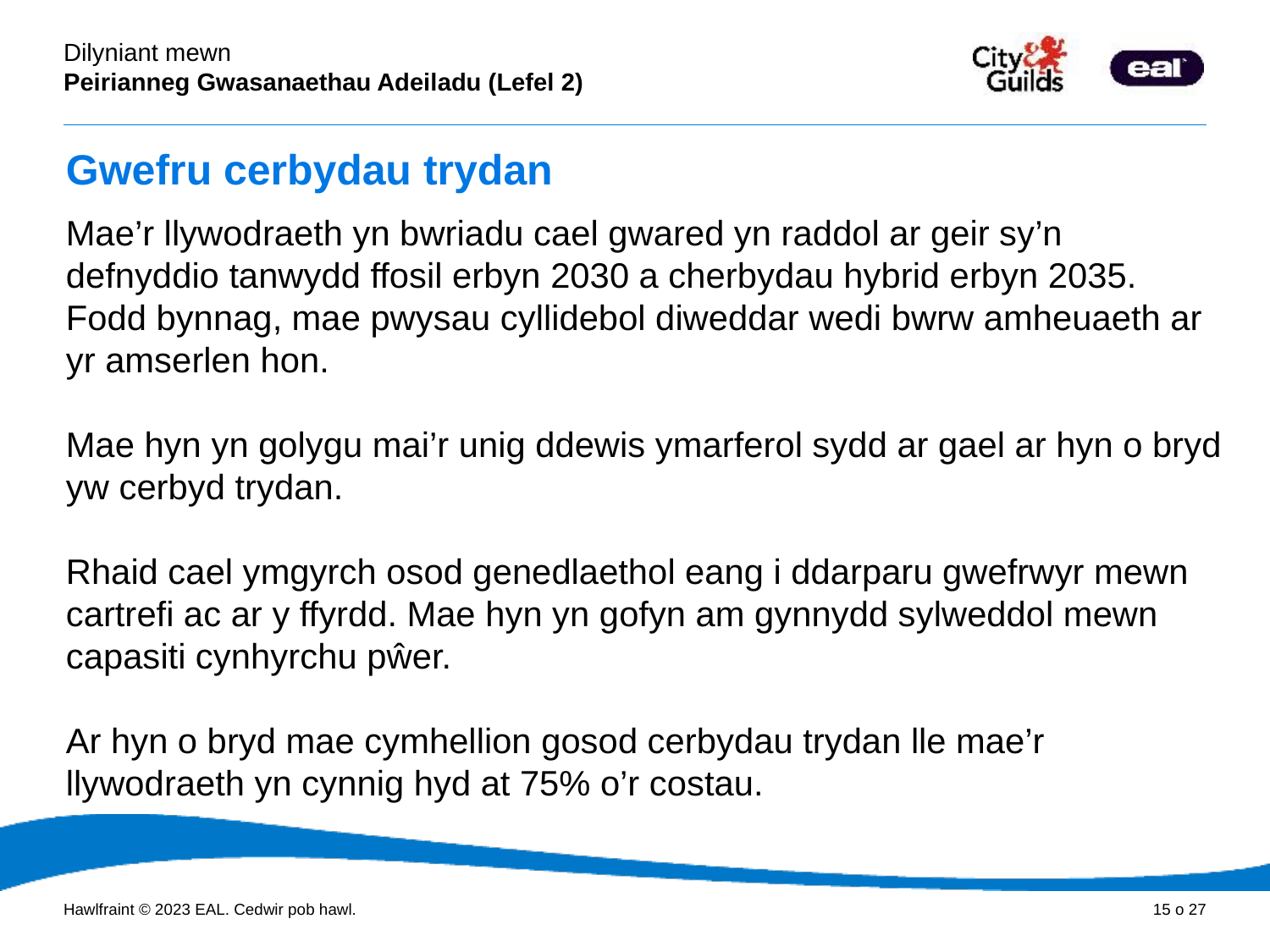

Gwefru cerbydau trydan

Mae’r llywodraeth yn bwriadu cael gwared yn raddol ar geir sy’n defnyddio tanwydd ffosil erbyn 2030 a cherbydau hybrid erbyn 2035. Fodd bynnag, mae pwysau cyllidebol diweddar wedi bwrw amheuaeth ar yr amserlen hon.

Mae hyn yn golygu mai’r unig ddewis ymarferol sydd ar gael ar hyn o bryd yw cerbyd trydan.

Rhaid cael ymgyrch osod genedlaethol eang i ddarparu gwefrwyr mewn cartrefi ac ar y ffyrdd. Mae hyn yn gofyn am gynnydd sylweddol mewn capasiti cynhyrchu pŵer.

Ar hyn o bryd mae cymhellion gosod cerbydau trydan lle mae’r llywodraeth yn cynnig hyd at 75% o’r costau.